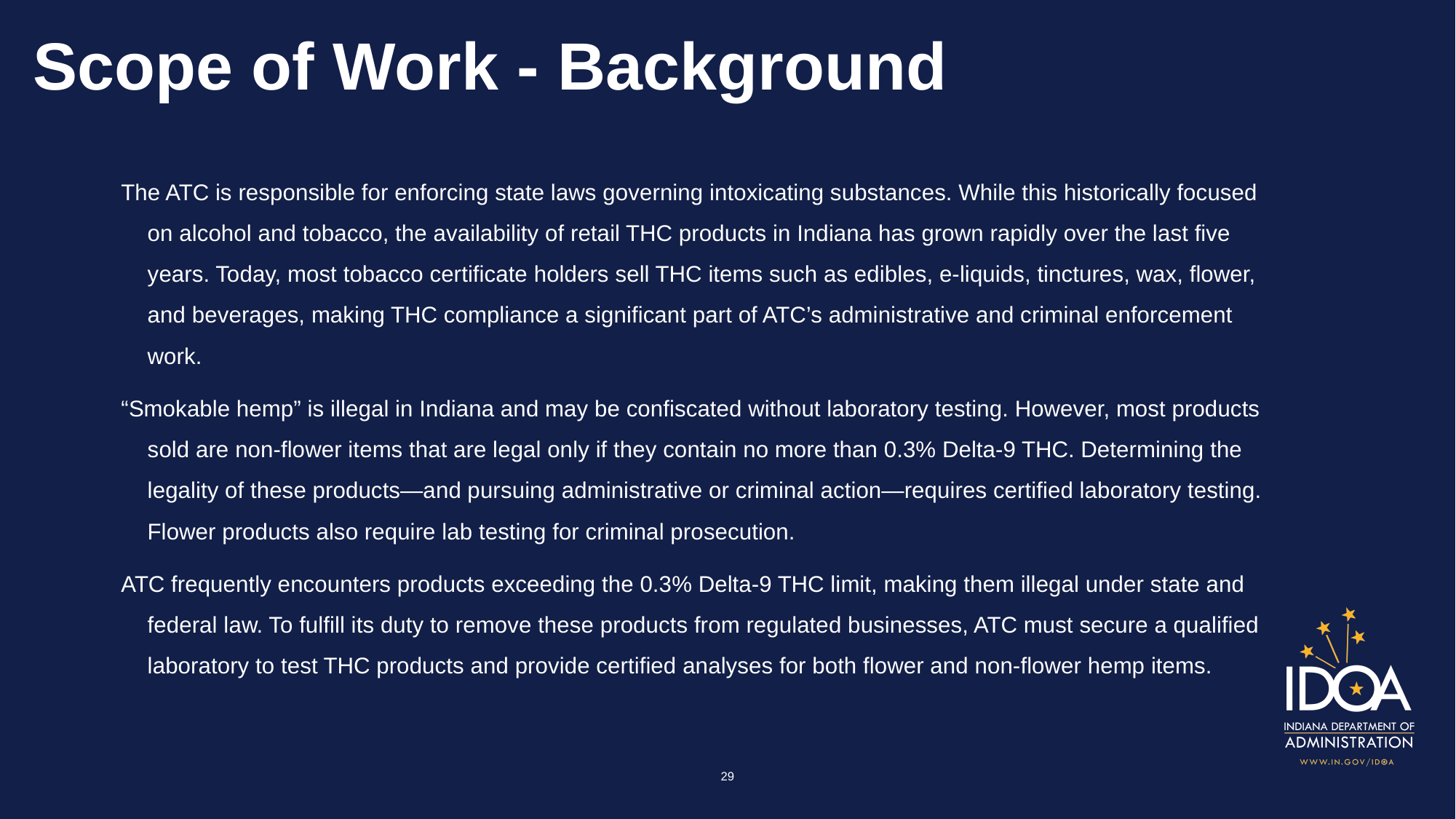

# Scope of Work - Background

The ATC is responsible for enforcing state laws governing intoxicating substances. While this historically focused on alcohol and tobacco, the availability of retail THC products in Indiana has grown rapidly over the last five years. Today, most tobacco certificate holders sell THC items such as edibles, e‑liquids, tinctures, wax, flower, and beverages, making THC compliance a significant part of ATC’s administrative and criminal enforcement work.
“Smokable hemp” is illegal in Indiana and may be confiscated without laboratory testing. However, most products sold are non‑flower items that are legal only if they contain no more than 0.3% Delta‑9 THC. Determining the legality of these products—and pursuing administrative or criminal action—requires certified laboratory testing. Flower products also require lab testing for criminal prosecution.
ATC frequently encounters products exceeding the 0.3% Delta‑9 THC limit, making them illegal under state and federal law. To fulfill its duty to remove these products from regulated businesses, ATC must secure a qualified laboratory to test THC products and provide certified analyses for both flower and non‑flower hemp items.

29